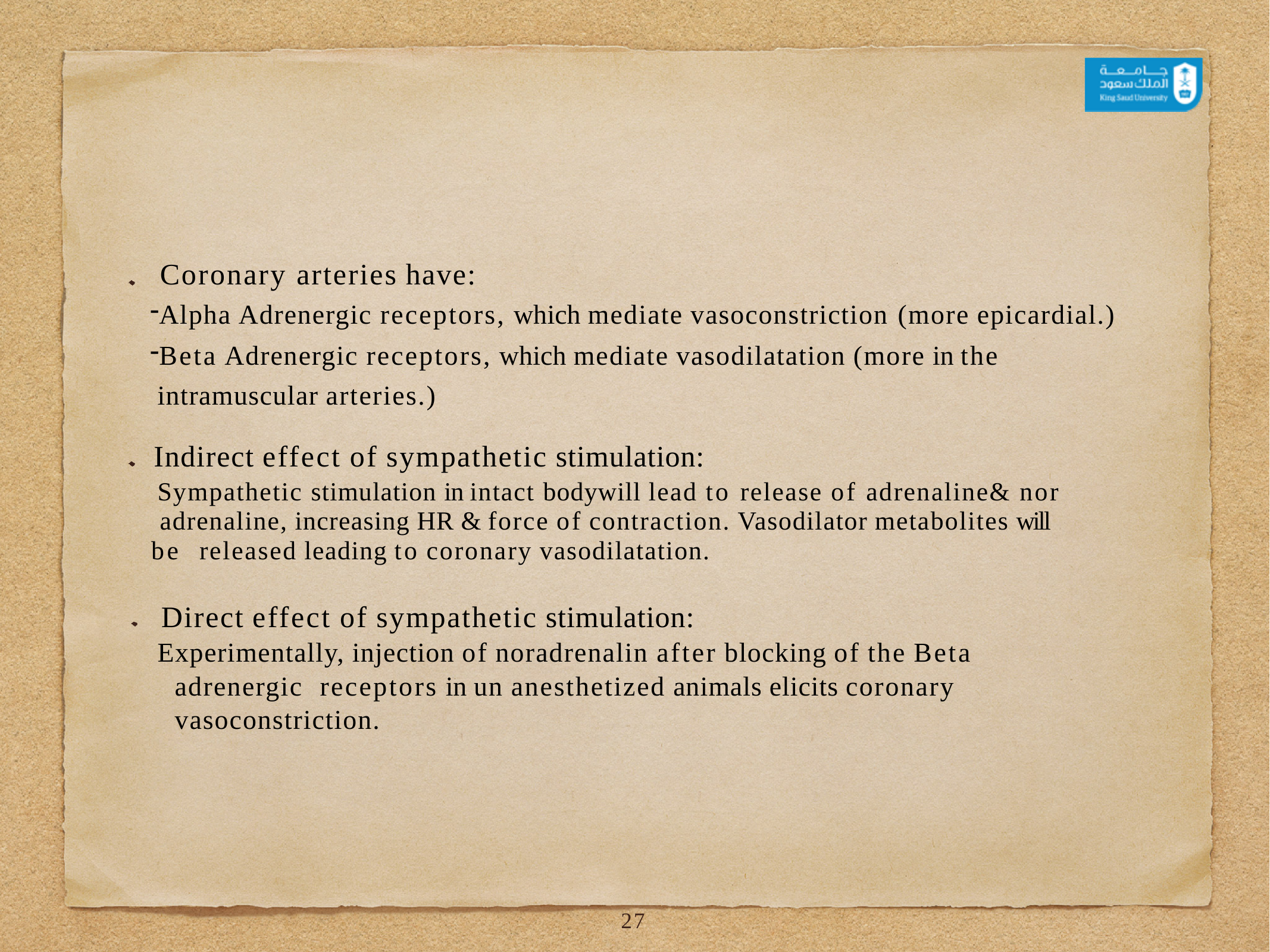

# Effect of Sympathetic Stimulation on  Coronary	Blood Flow
Coronary arteries have:
Alpha Adrenergic receptors, which mediate vasoconstriction (more epicardial.)
Beta Adrenergic receptors, which mediate vasodilatation (more in the  intramuscular arteries.)

Indirect effect of sympathetic stimulation:
Sympathetic stimulation in intact bodywill lead to release of adrenaline& nor  adrenaline, increasing HR & force of contraction. Vasodilator metabolites will be  released leading to coronary vasodilatation.

Direct effect of sympathetic stimulation:
Experimentally, injection of noradrenalin after blocking of the Beta adrenergic  receptors in un anesthetized animals elicits coronary vasoconstriction.
27